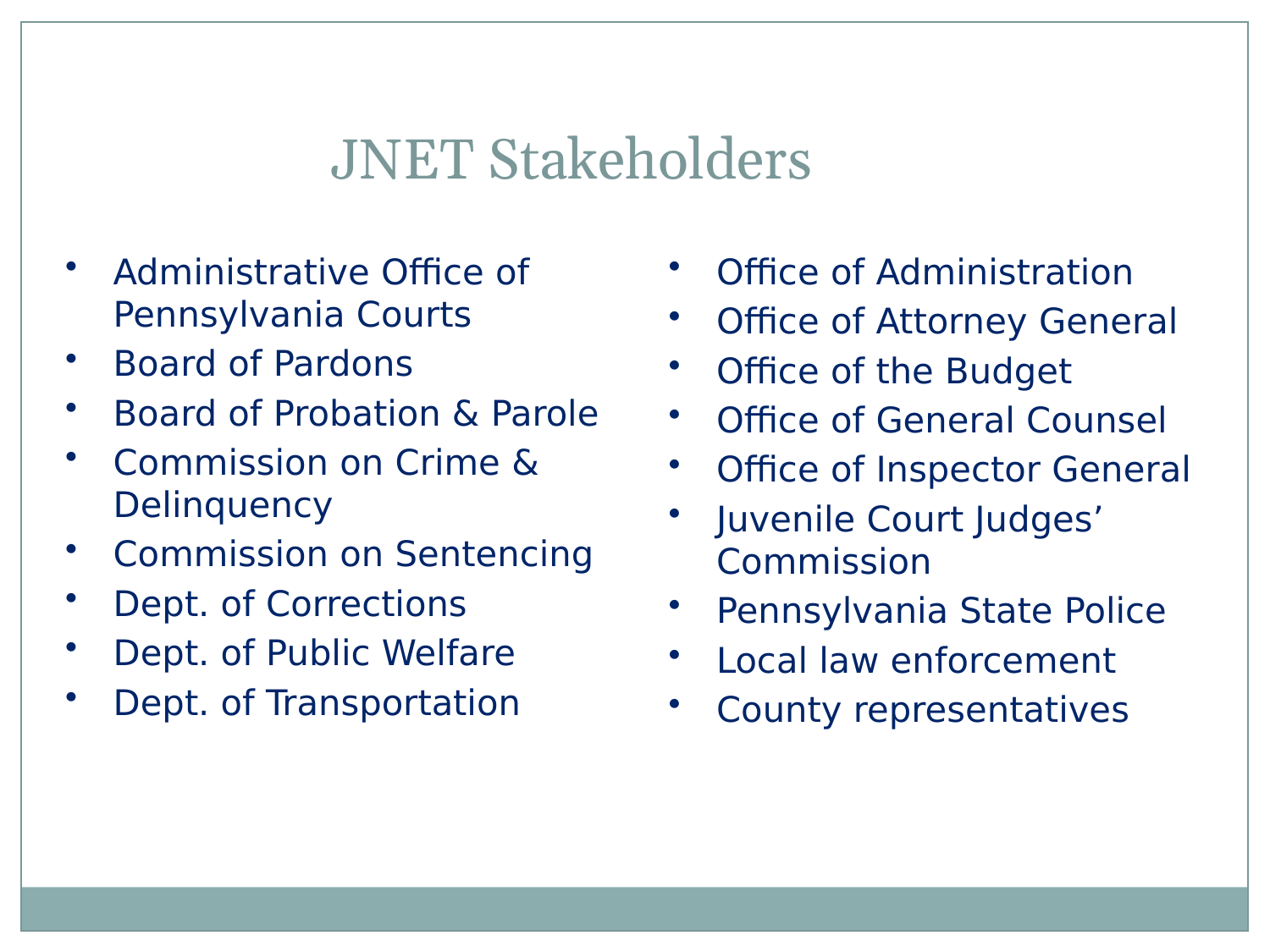

JNET Stakeholders
Administrative Office of Pennsylvania Courts
Board of Pardons
Board of Probation & Parole
Commission on Crime & Delinquency
Commission on Sentencing
Dept. of Corrections
Dept. of Public Welfare
Dept. of Transportation

Office of Administration
Office of Attorney General
Office of the Budget
Office of General Counsel
Office of Inspector General
Juvenile Court Judges’ Commission
Pennsylvania State Police
Local law enforcement
County representatives

Purpose: Data Provider & Governance